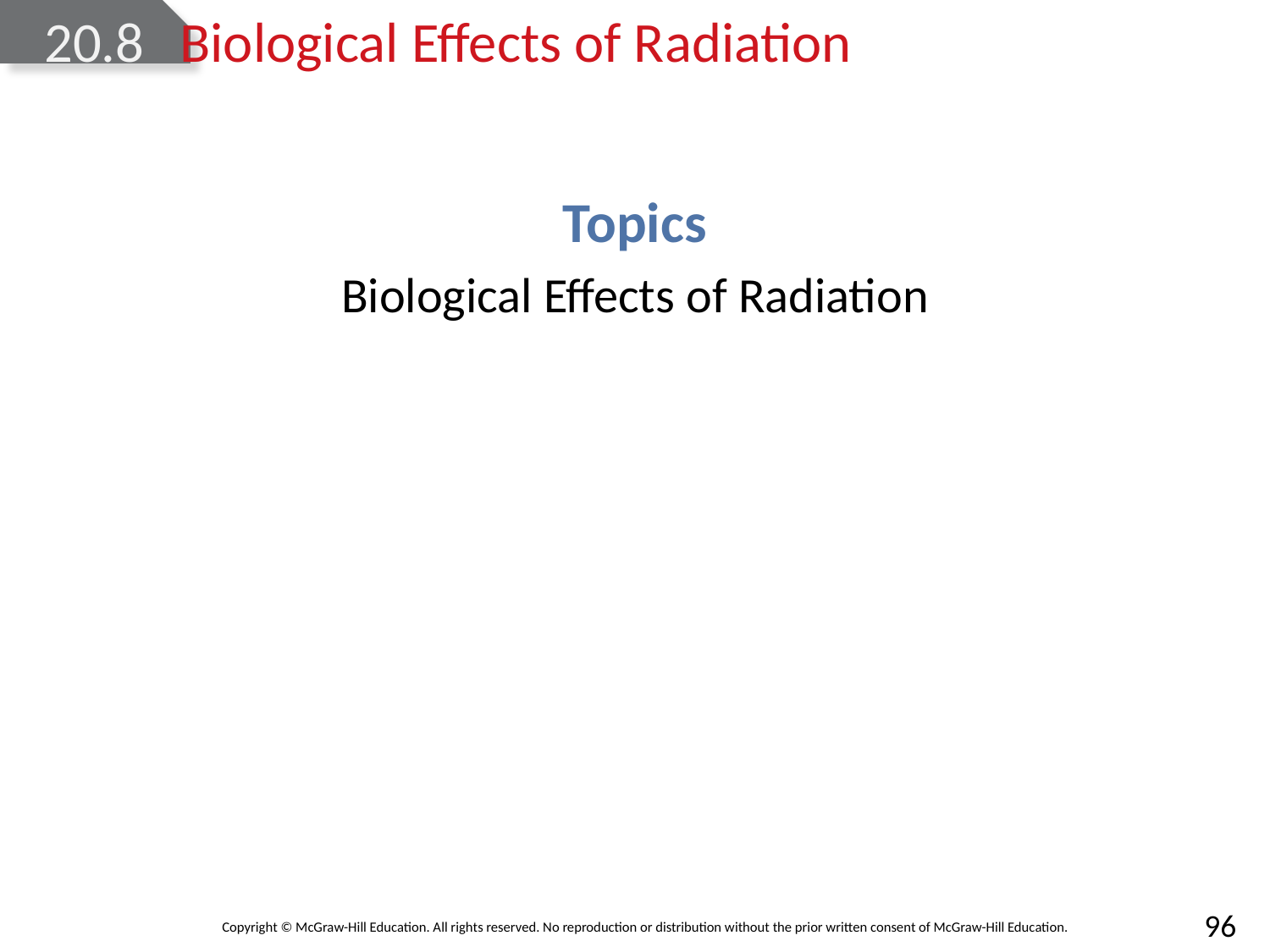

# 20.8	Biological Effects of Radiation
Topics
Biological Effects of Radiation